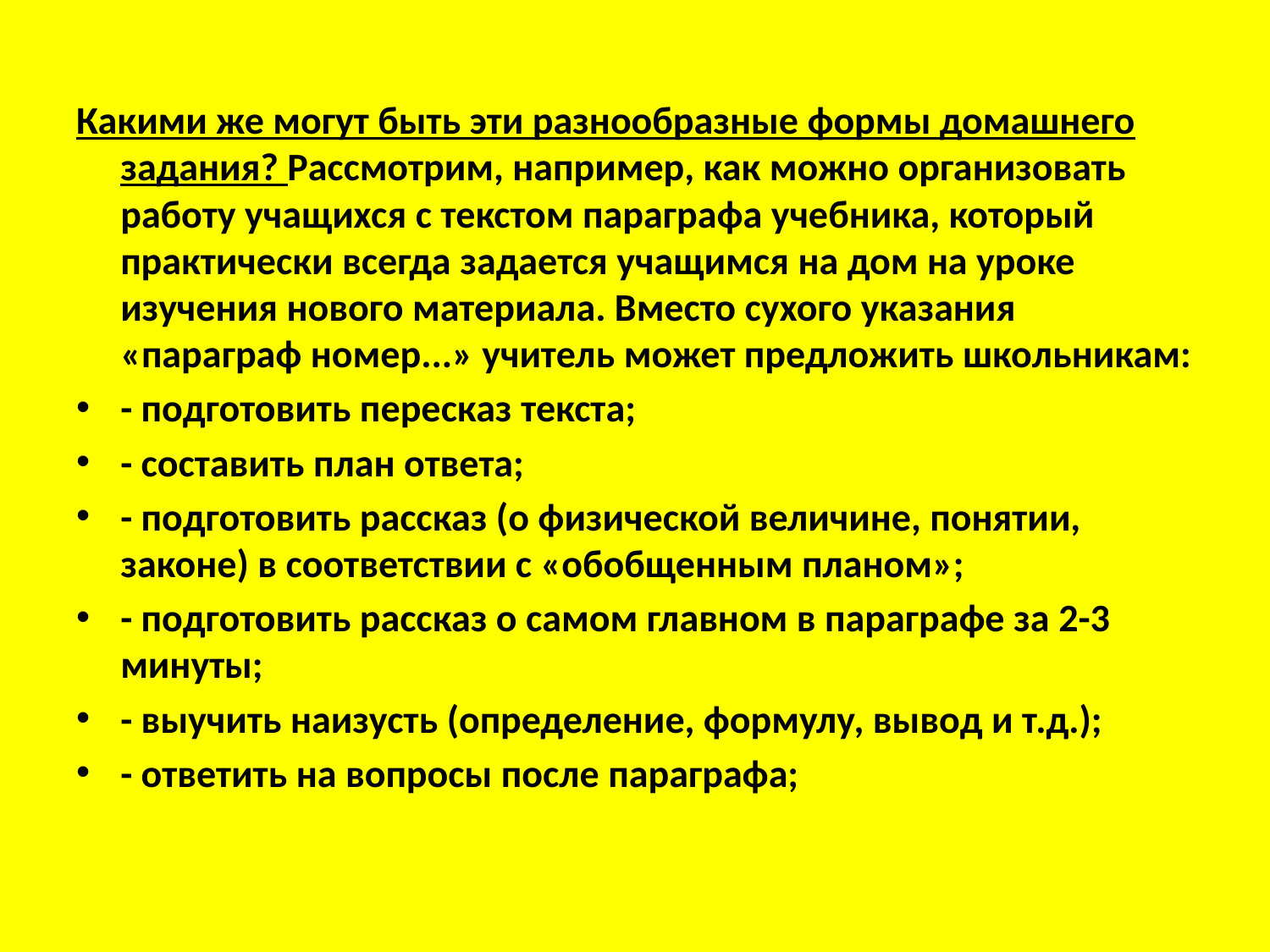

Какими же могут быть эти разнообразные формы домашнего задания? Рассмотрим, например, как можно организовать работу учащихся с текстом параграфа учебника, который практически всегда задается учащимся на дом на уроке изучения нового материала. Вместо сухого указания «параграф номер...» учитель может предложить школьникам:
- подготовить пересказ текста;
- составить план ответа;
- подготовить рассказ (о физической величине, понятии, законе) в соответствии с «обобщенным планом»;
- подготовить рассказ о самом главном в параграфе за 2-3 минуты;
- выучить наизусть (определение, формулу, вывод и т.д.);
- ответить на вопросы после параграфа;